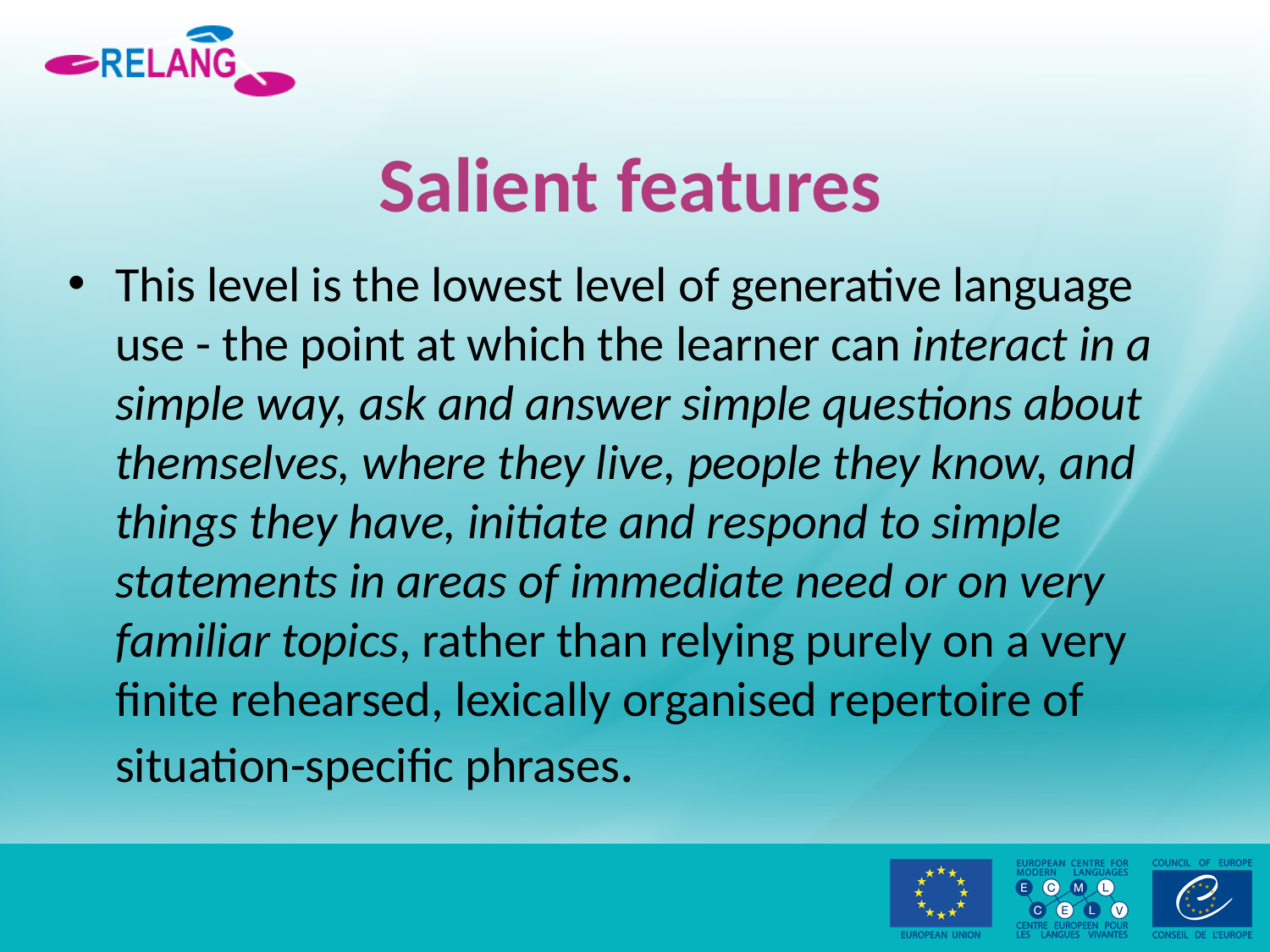

# Salient features
This level is the lowest level of generative language use - the point at which the learner can interact in a simple way, ask and answer simple questions about themselves, where they live, people they know, and things they have, initiate and respond to simple statements in areas of immediate need or on very familiar topics, rather than relying purely on a very finite rehearsed, lexically organised repertoire of situation-specific phrases.